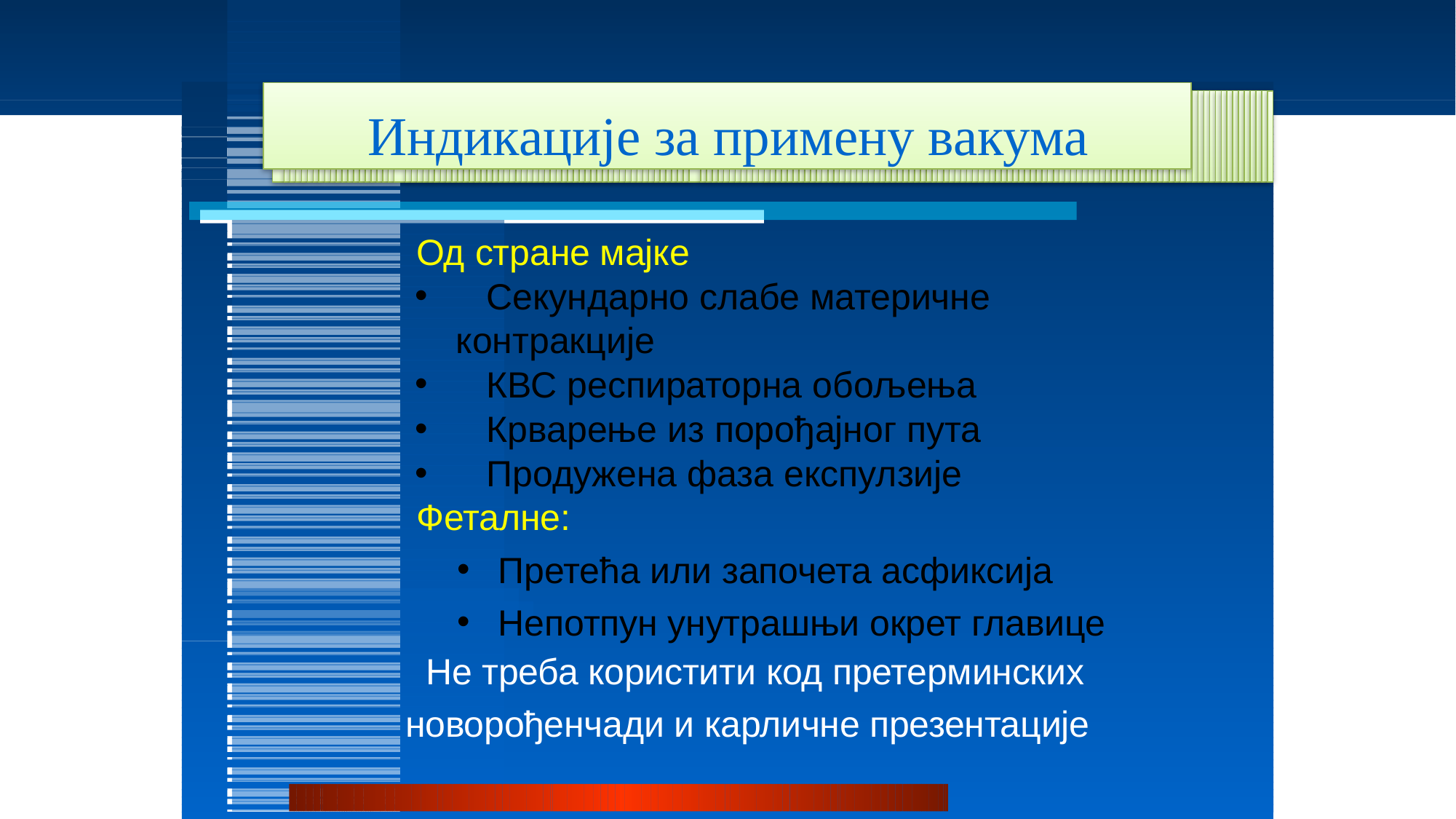

# Индикације за примену вакума

Од стране мајке
   Секундарно слабе материчне контракције
   КВС респираторна обољења
   Крварење из порођајног пута
   Продужена фаза експулзије
Феталне:
Претећа или започета асфиксија
Непотпун унутрашњи окрет главице

  Не треба користити код претерминских новорођенчади и карличне презентације